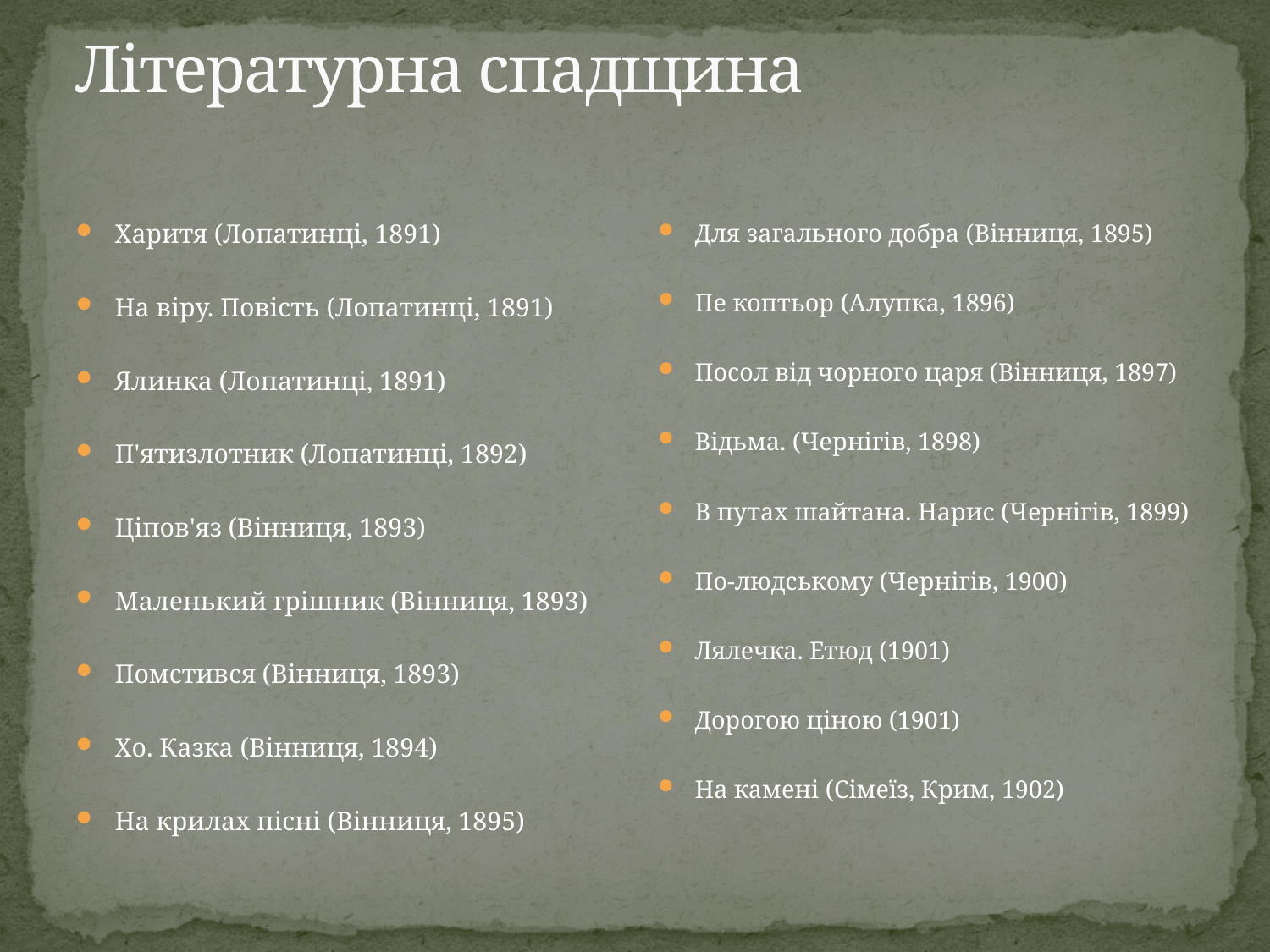

# Літературна спадщина
Харитя (Лопатинці, 1891)

На віру. Повість (Лопатинці, 1891)

Ялинка (Лопатинці, 1891)

П'ятизлотник (Лопатинці, 1892)

Ціпов'яз (Вінниця, 1893)

Маленький грішник (Вінниця, 1893)

Помстився (Вінниця, 1893)

Хо. Казка (Вінниця, 1894)

На крилах пісні (Вінниця, 1895)

Для загального добра (Вінниця, 1895)

Пе коптьор (Алупка, 1896)

Посол від чорного царя (Вінниця, 1897)

Відьма. (Чернігів, 1898)

В путах шайтана. Нарис (Чернігів, 1899)

По-людському (Чернігів, 1900)

Лялечка. Етюд (1901)

Дорогою ціною (1901)

На камені (Сімеїз, Крим, 1902)